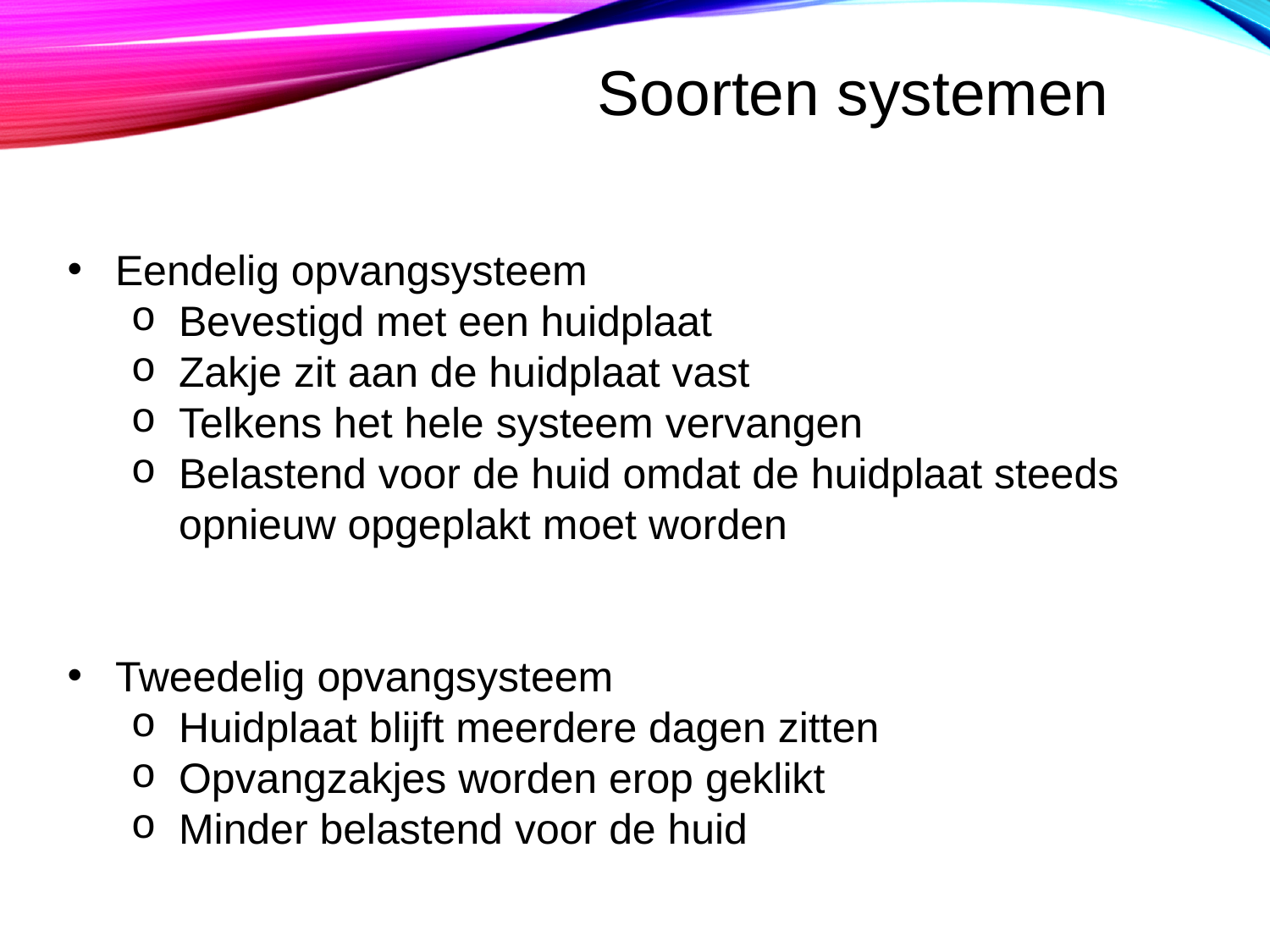

Soorten systemen

Eendelig opvangsysteem
Bevestigd met een huidplaat
Zakje zit aan de huidplaat vast
Telkens het hele systeem vervangen
Belastend voor de huid omdat de huidplaat steeds opnieuw opgeplakt moet worden

Tweedelig opvangsysteem
Huidplaat blijft meerdere dagen zitten
Opvangzakjes worden erop geklikt
Minder belastend voor de huid